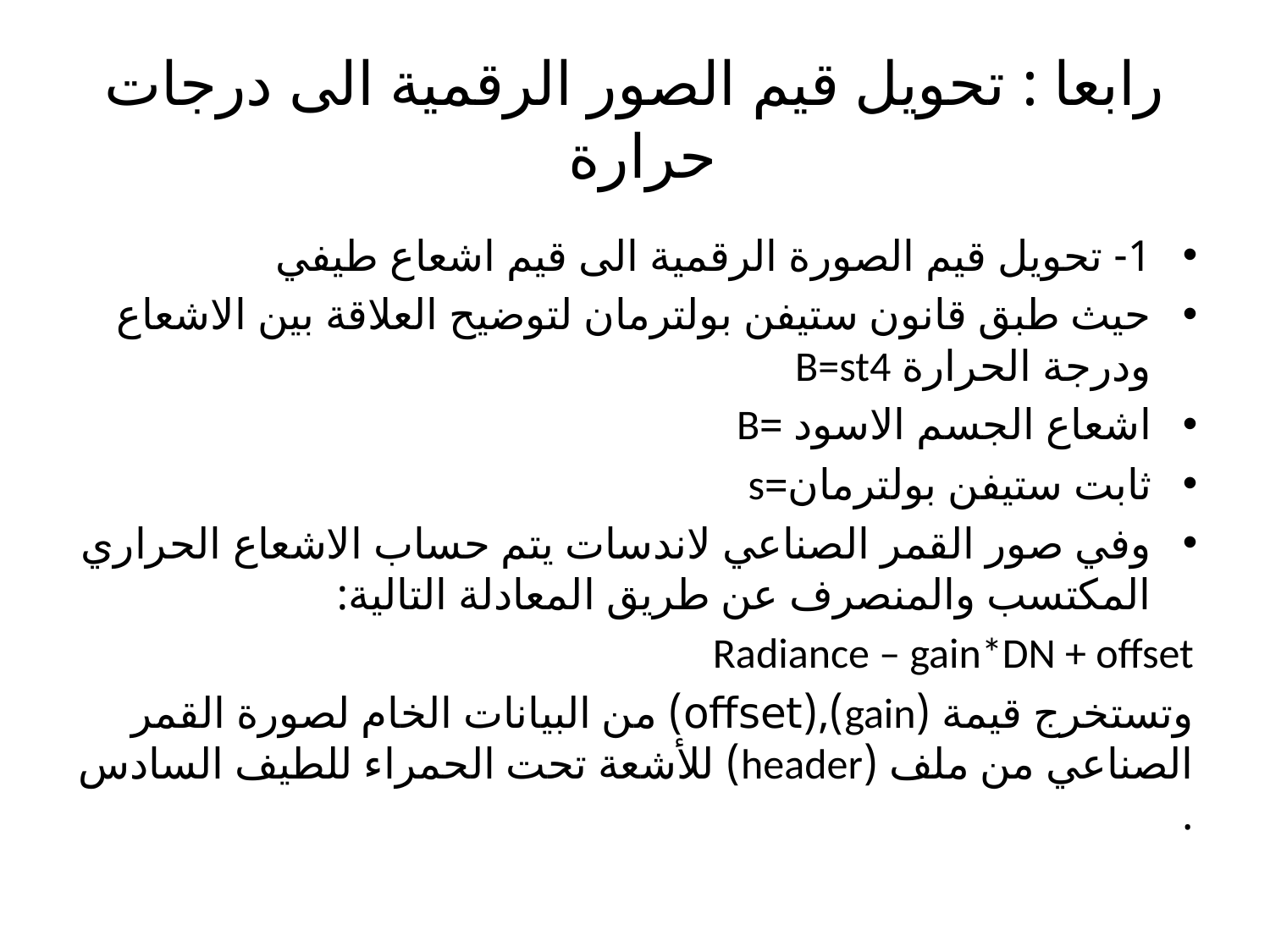

# رابعا : تحويل قيم الصور الرقمية الى درجات حرارة
1- تحويل قيم الصورة الرقمية الى قيم اشعاع طيفي
حيث طبق قانون ستيفن بولترمان لتوضيح العلاقة بين الاشعاع ودرجة الحرارة B=st4
اشعاع الجسم الاسود =B
ثابت ستيفن بولترمان=s
وفي صور القمر الصناعي لاندسات يتم حساب الاشعاع الحراري المكتسب والمنصرف عن طريق المعادلة التالية:
Radiance – gain*DN + offset
وتستخرج قيمة (gain),(offset) من البيانات الخام لصورة القمر الصناعي من ملف (header) للأشعة تحت الحمراء للطيف السادس .